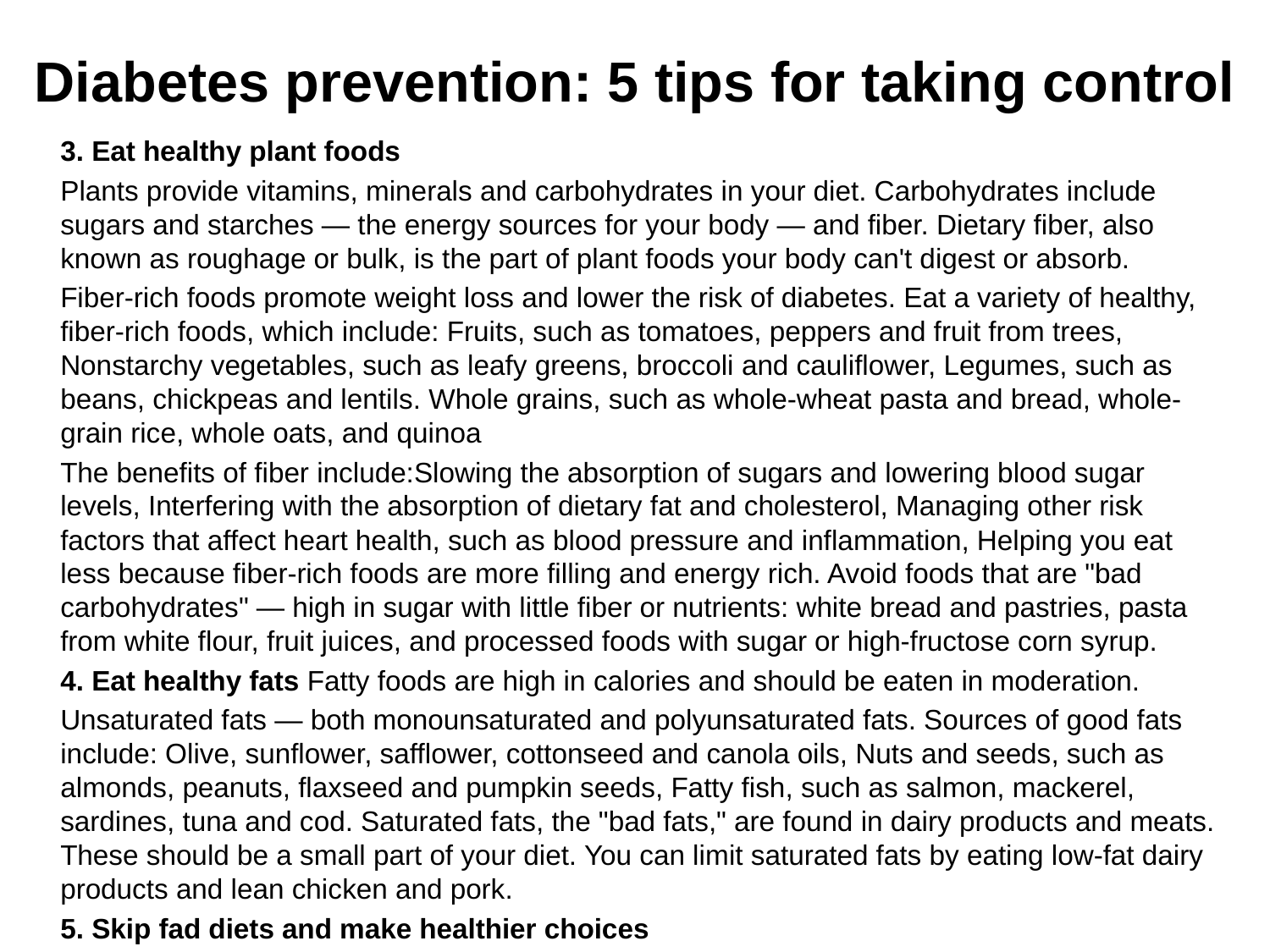

# Diabetes prevention: 5 tips for taking control
	3. Eat healthy plant foods
	Plants provide vitamins, minerals and carbohydrates in your diet. Carbohydrates include sugars and starches — the energy sources for your body — and fiber. Dietary fiber, also known as roughage or bulk, is the part of plant foods your body can't digest or absorb.
	Fiber-rich foods promote weight loss and lower the risk of diabetes. Eat a variety of healthy, fiber-rich foods, which include: Fruits, such as tomatoes, peppers and fruit from trees, Nonstarchy vegetables, such as leafy greens, broccoli and cauliflower, Legumes, such as beans, chickpeas and lentils. Whole grains, such as whole-wheat pasta and bread, whole-grain rice, whole oats, and quinoa
	The benefits of fiber include:Slowing the absorption of sugars and lowering blood sugar levels, Interfering with the absorption of dietary fat and cholesterol, Managing other risk factors that affect heart health, such as blood pressure and inflammation, Helping you eat less because fiber-rich foods are more filling and energy rich. Avoid foods that are "bad carbohydrates" — high in sugar with little fiber or nutrients: white bread and pastries, pasta from white flour, fruit juices, and processed foods with sugar or high-fructose corn syrup.
	4. Eat healthy fats Fatty foods are high in calories and should be eaten in moderation.
	Unsaturated fats — both monounsaturated and polyunsaturated fats. Sources of good fats include: Olive, sunflower, safflower, cottonseed and canola oils, Nuts and seeds, such as almonds, peanuts, flaxseed and pumpkin seeds, Fatty fish, such as salmon, mackerel, sardines, tuna and cod. Saturated fats, the "bad fats," are found in dairy products and meats. These should be a small part of your diet. You can limit saturated fats by eating low-fat dairy products and lean chicken and pork.
	5. Skip fad diets and make healthier choices